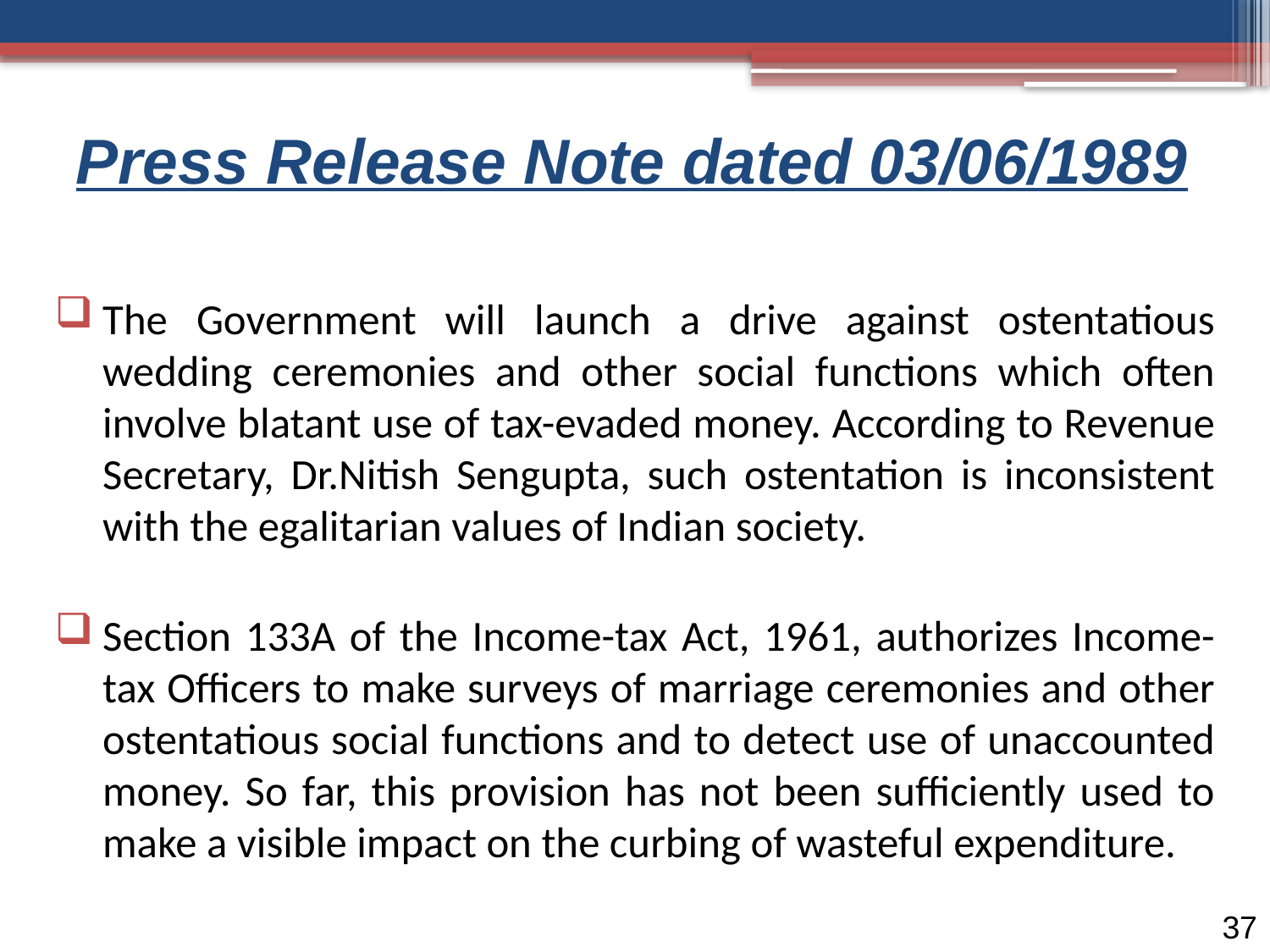

# Press Release Note dated 03/06/1989
The Government will launch a drive against ostentatious wedding ceremonies and other social functions which often involve blatant use of tax-evaded money. According to Revenue Secretary, Dr.Nitish Sengupta, such ostentation is inconsistent with the egalitarian values of Indian society.

Section 133A of the Income-tax Act, 1961, authorizes Income-tax Officers to make surveys of marriage ceremonies and other ostentatious social functions and to detect use of unaccounted money. So far, this provision has not been sufficiently used to make a visible impact on the curbing of wasteful expenditure.
37